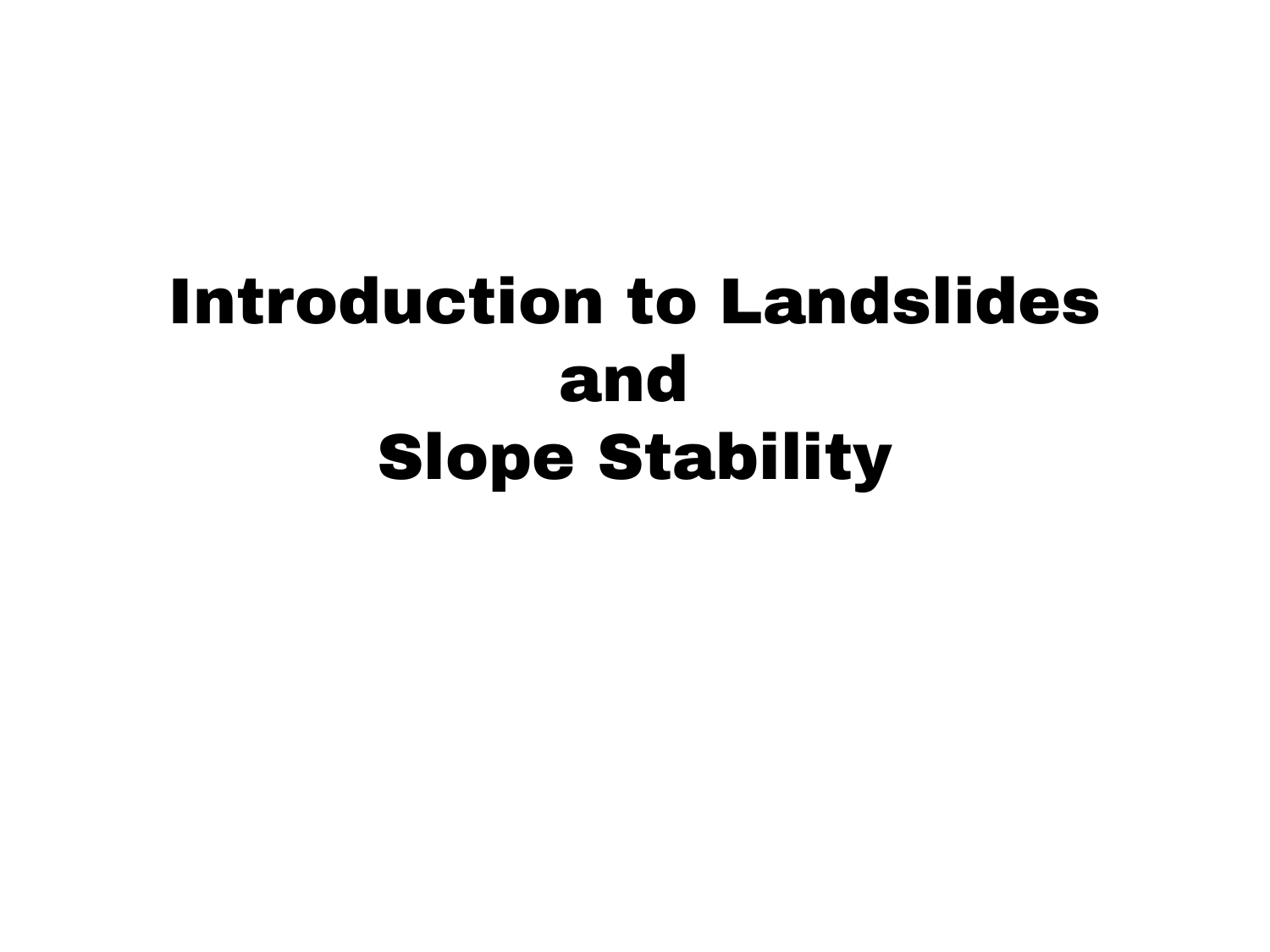

# Introduction to Landslides and Slope Stability